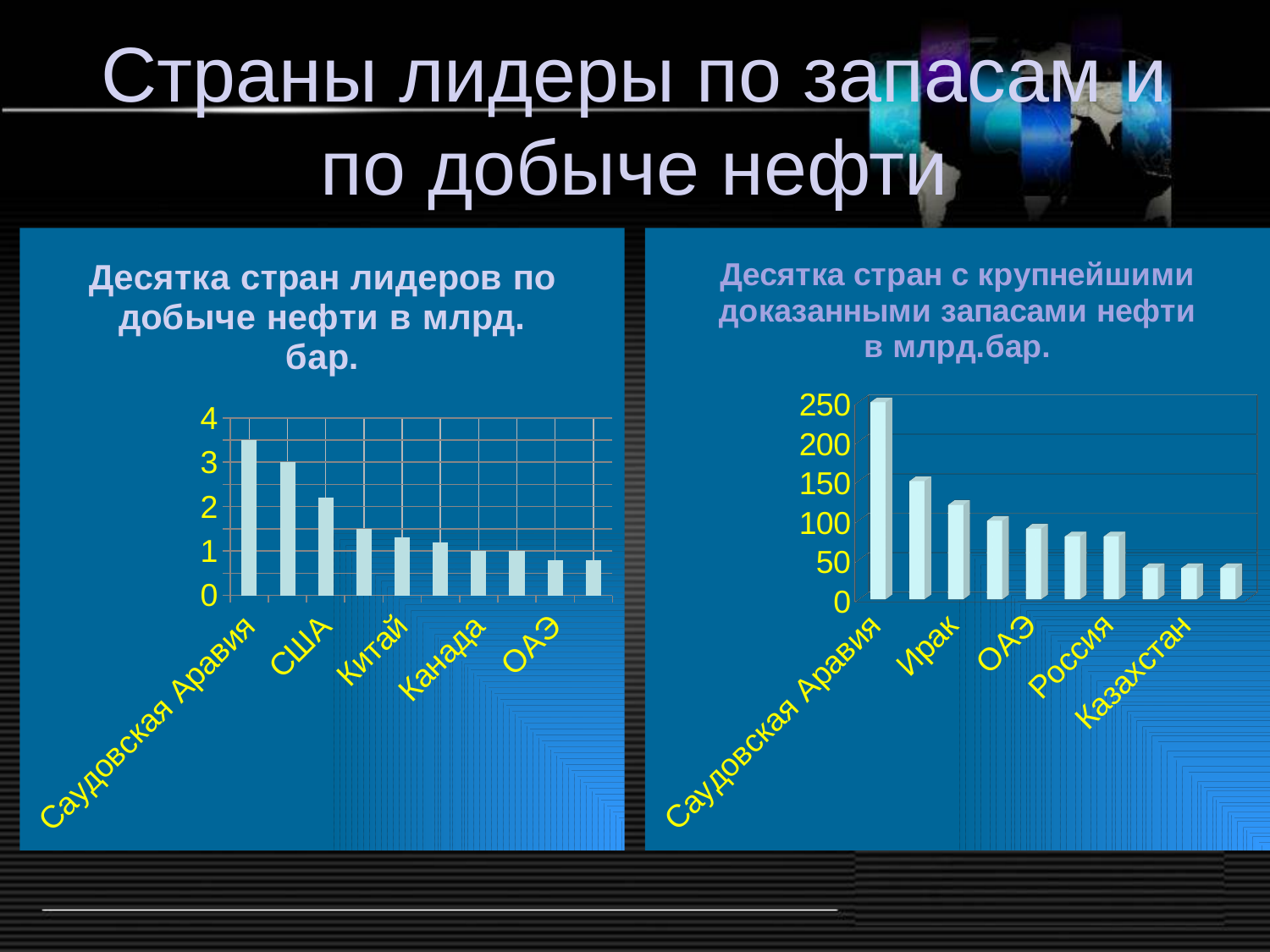

# Страны лидеры по запасам и по добыче нефти

### Chart: Десятка стран лидеров по добыче нефти в млрд. бар.

| Category | Столбец3 | Столбец1 | Столбец2 |
|---|---|---|---|
| Саудовская Аравия | 3.5 | None | None |
| Россия | 3.0 | None | None |
| США | 2.2 | None | None |
| Иран | 1.5 | None | None |
| Китай | 1.3 | None | None |
| Мексика | 1.2 | None | None |
| Канада | 1.0 | None | None |
| Венесуэла | 1.0 | None | None |
| ОАЭ | 0.8 | None | None |
| Кувейт | 0.8 | None | None |

[unsupported chart]